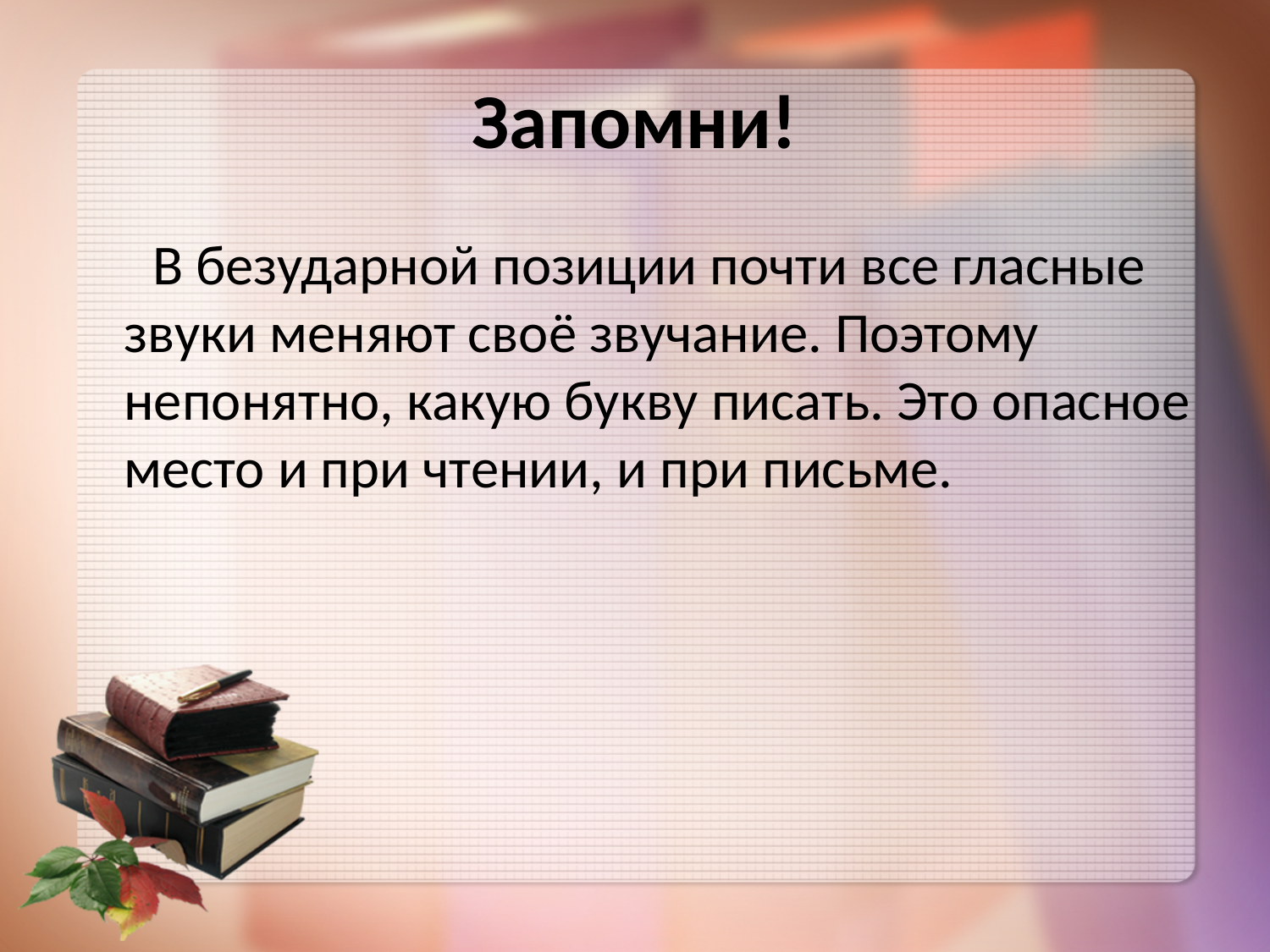

# Запомни!
      В безударной позиции почти все гласные звуки меняют своё звучание. Поэтому непонятно, какую букву писать. Это опасное место и при чтении, и при письме.